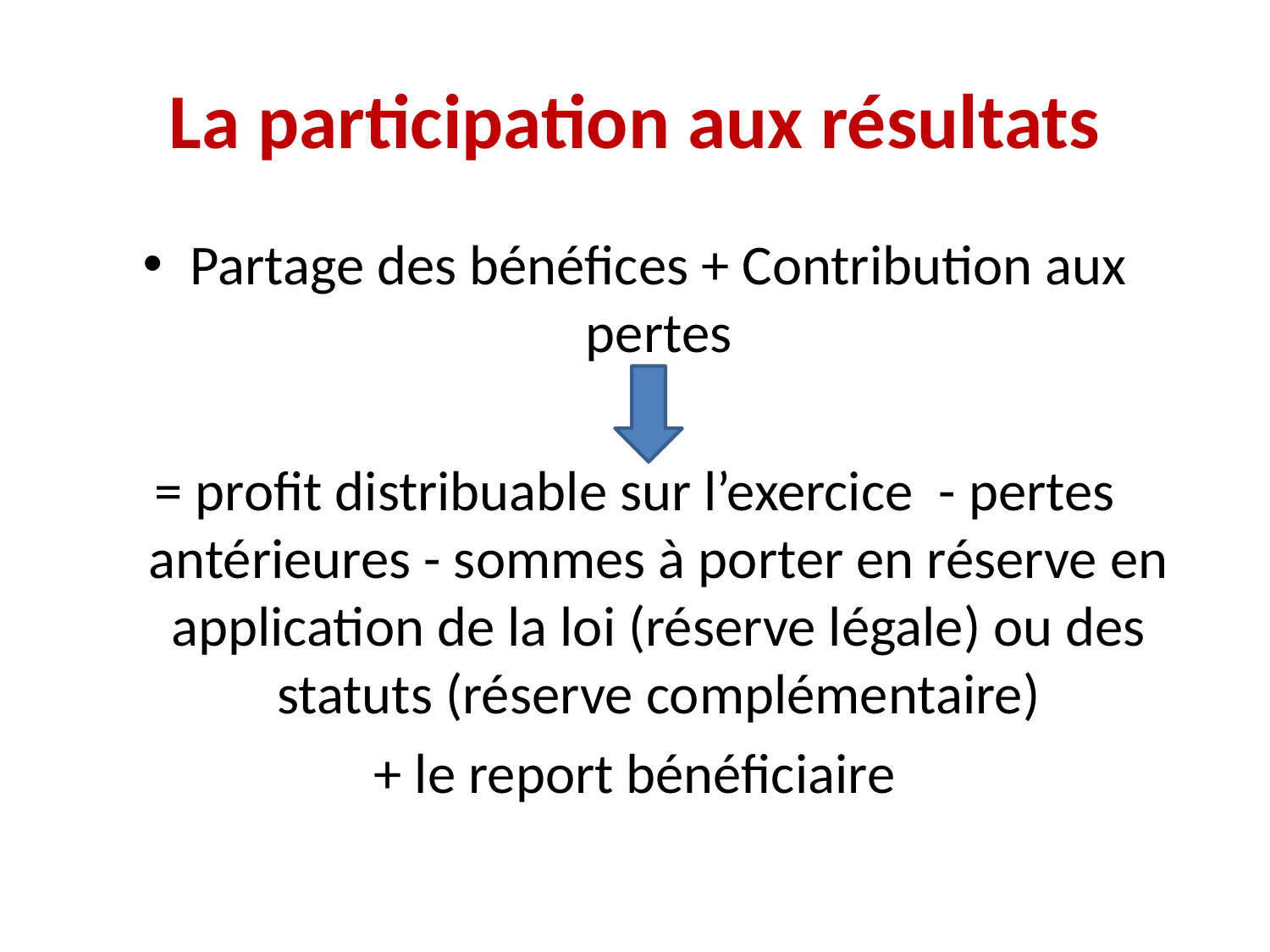

# La participation aux résultats
Partage des bénéfices + Contribution aux pertes

= profit distribuable sur l’exercice  - pertes antérieures - sommes à porter en réserve en application de la loi (réserve légale) ou des statuts (réserve complémentaire)
+ le report bénéficiaire